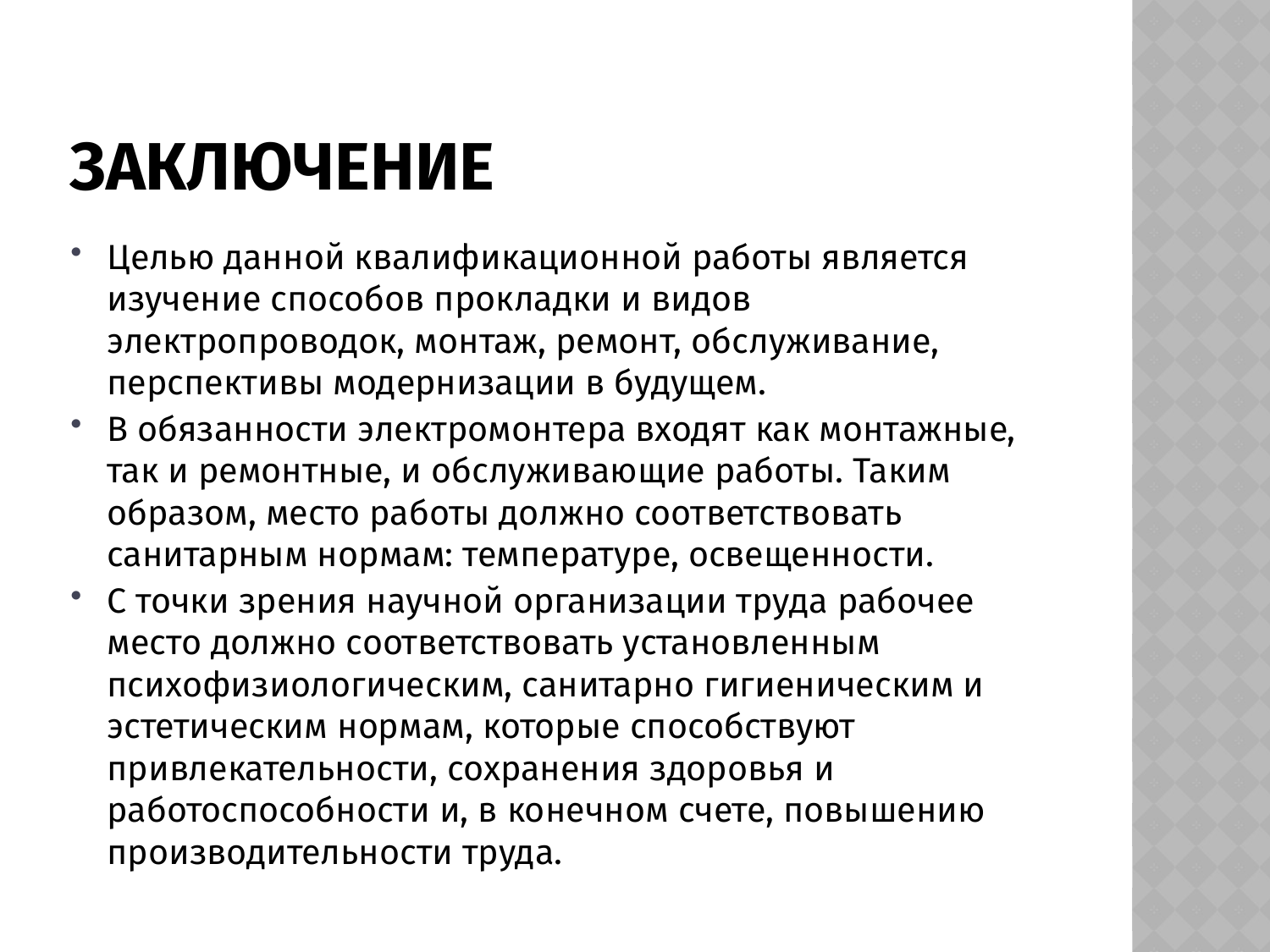

# заключение
Целью данной квалификационной работы является изучение способов прокладки и видов электропроводок, монтаж, ремонт, обслуживание, перспективы модернизации в будущем.
В обязанности электромонтера входят как монтажные, так и ремонтные, и обслуживающие работы. Таким образом, место работы должно соответствовать санитарным нормам: температуре, освещенности.
С точки зрения научной организации труда рабочее место должно соответствовать установленным психофизиологическим, санитарно гигиеническим и эстетическим нормам, которые способствуют привлекательности, сохранения здоровья и работоспособности и, в конечном счете, повышению производительности труда.